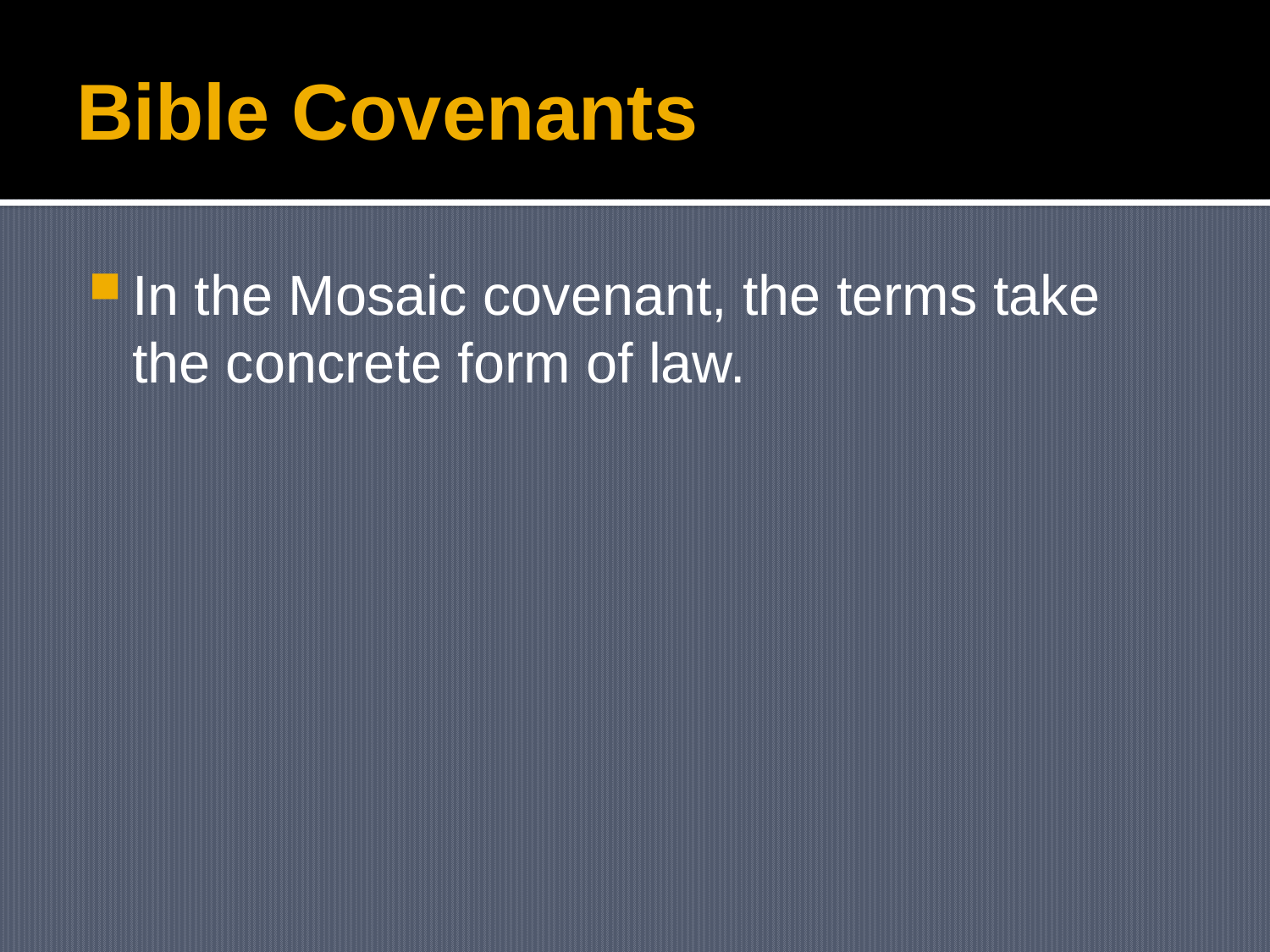

# Bible Covenants
In the Mosaic covenant, the terms take the concrete form of law.